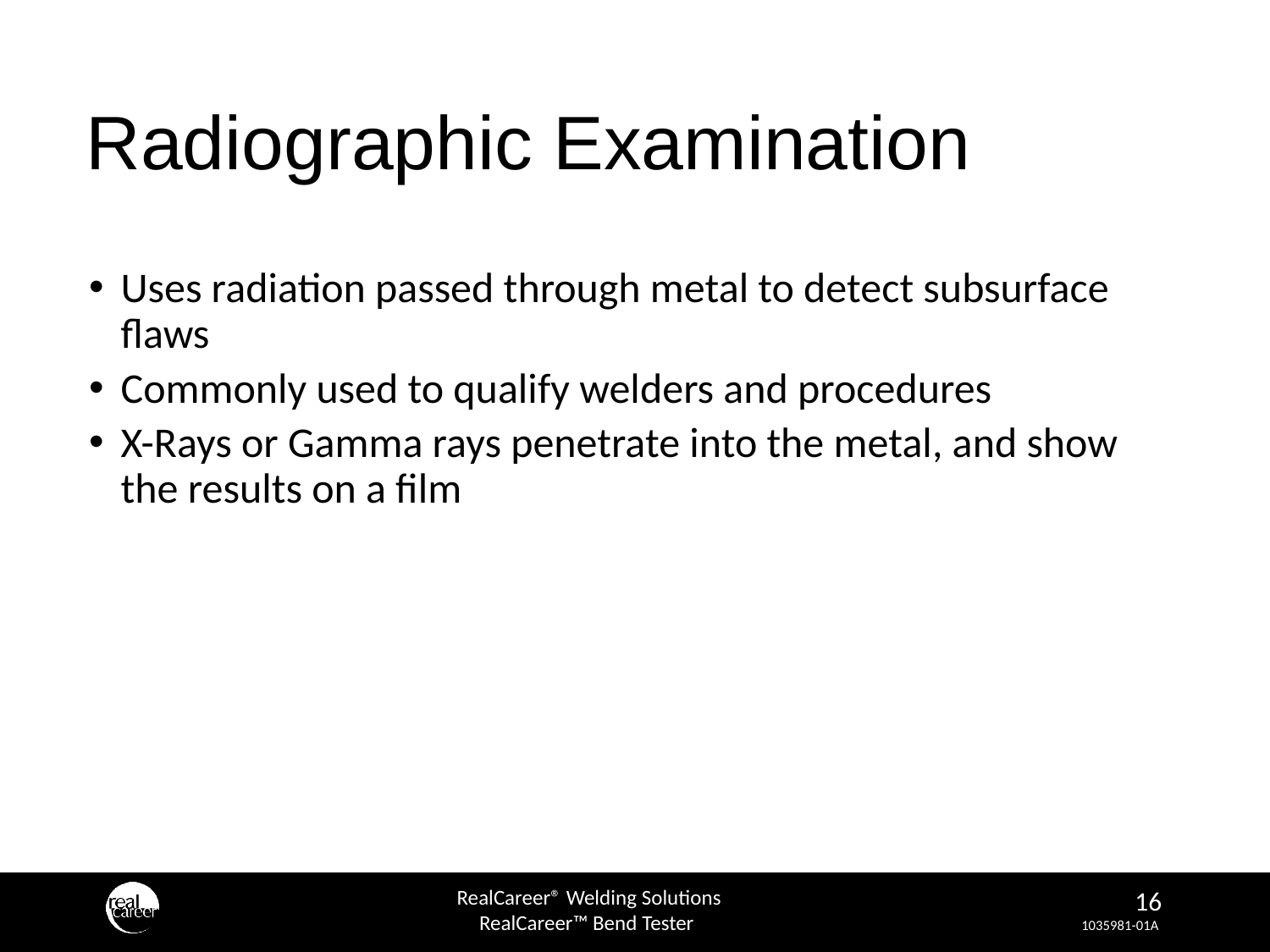

# Radiographic Examination
Uses radiation passed through metal to detect subsurface flaws
Commonly used to qualify welders and procedures
X-Rays or Gamma rays penetrate into the metal, and show the results on a film